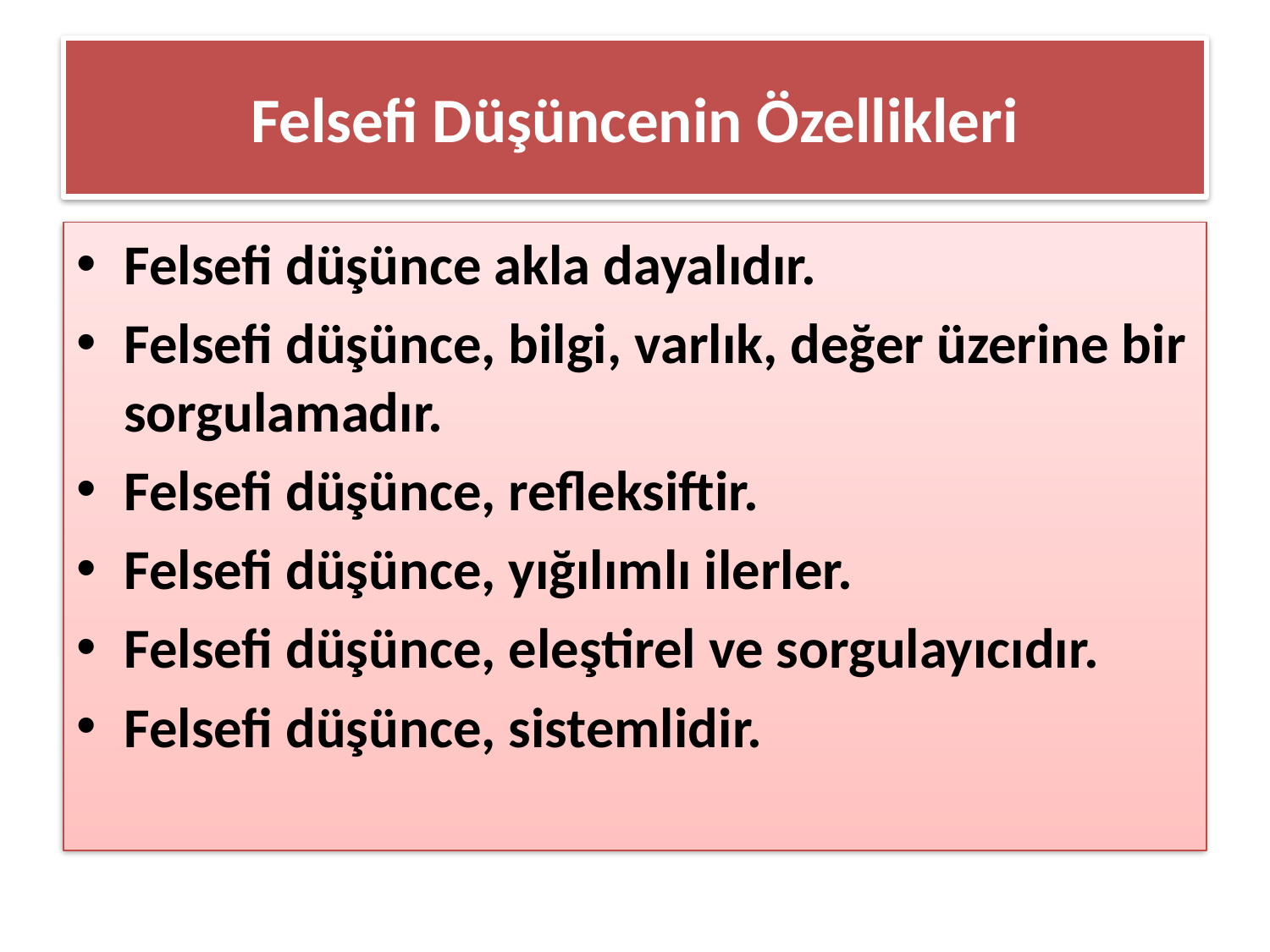

# Felsefi Düşüncenin Özellikleri
Felsefi düşünce akla dayalıdır.
Felsefi düşünce, bilgi, varlık, değer üzerine bir sorgulamadır.
Felsefi düşünce, refleksiftir.
Felsefi düşünce, yığılımlı ilerler.
Felsefi düşünce, eleştirel ve sorgulayıcıdır.
Felsefi düşünce, sistemlidir.